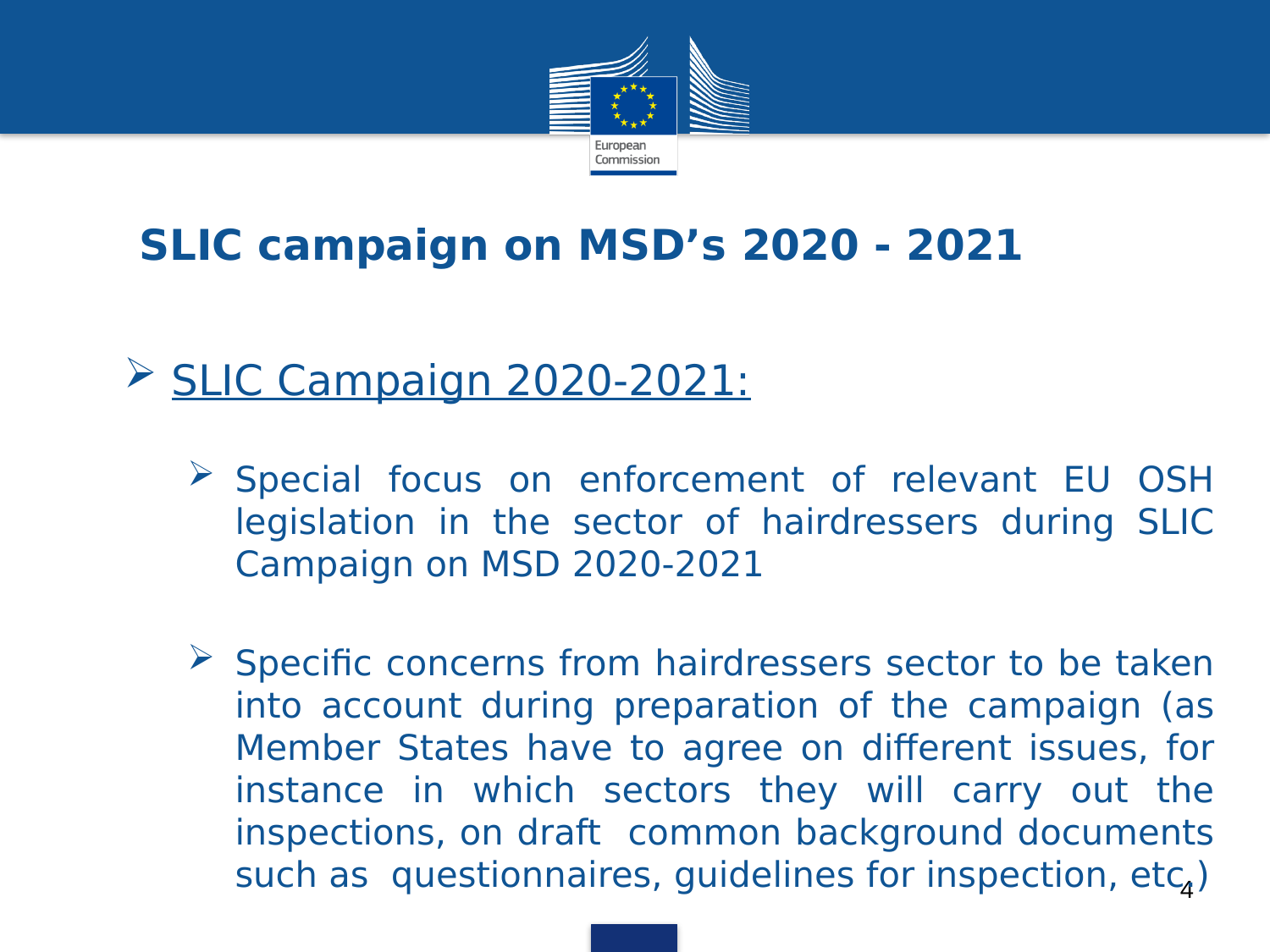

#
SLIC campaign on MSD’s 2020 - 2021

SLIC Campaign 2020-2021:

Special focus on enforcement of relevant EU OSH legislation in the sector of hairdressers during SLIC Campaign on MSD 2020-2021

Specific concerns from hairdressers sector to be taken into account during preparation of the campaign (as Member States have to agree on different issues, for instance in which sectors they will carry out the inspections, on draft  common background documents such as  questionnaires, guidelines for inspection, etc.)

4